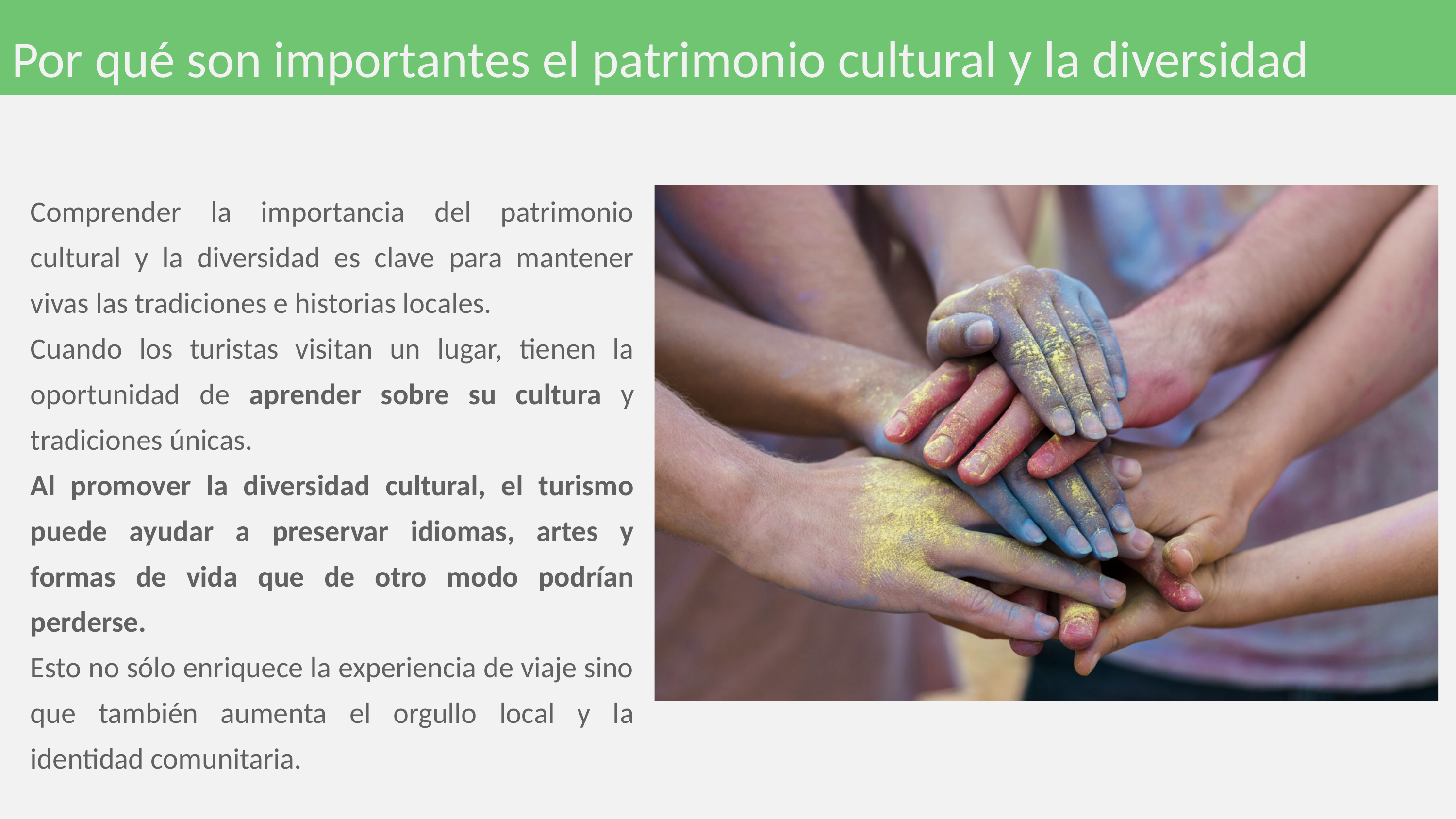

Por qué son importantes el patrimonio cultural y la diversidad
Comprender la importancia del patrimonio cultural y la diversidad es clave para mantener vivas las tradiciones e historias locales.
Cuando los turistas visitan un lugar, tienen la oportunidad de aprender sobre su cultura y tradiciones únicas.
Al promover la diversidad cultural, el turismo puede ayudar a preservar idiomas, artes y formas de vida que de otro modo podrían perderse.
Esto no sólo enriquece la experiencia de viaje sino que también aumenta el orgullo local y la identidad comunitaria.